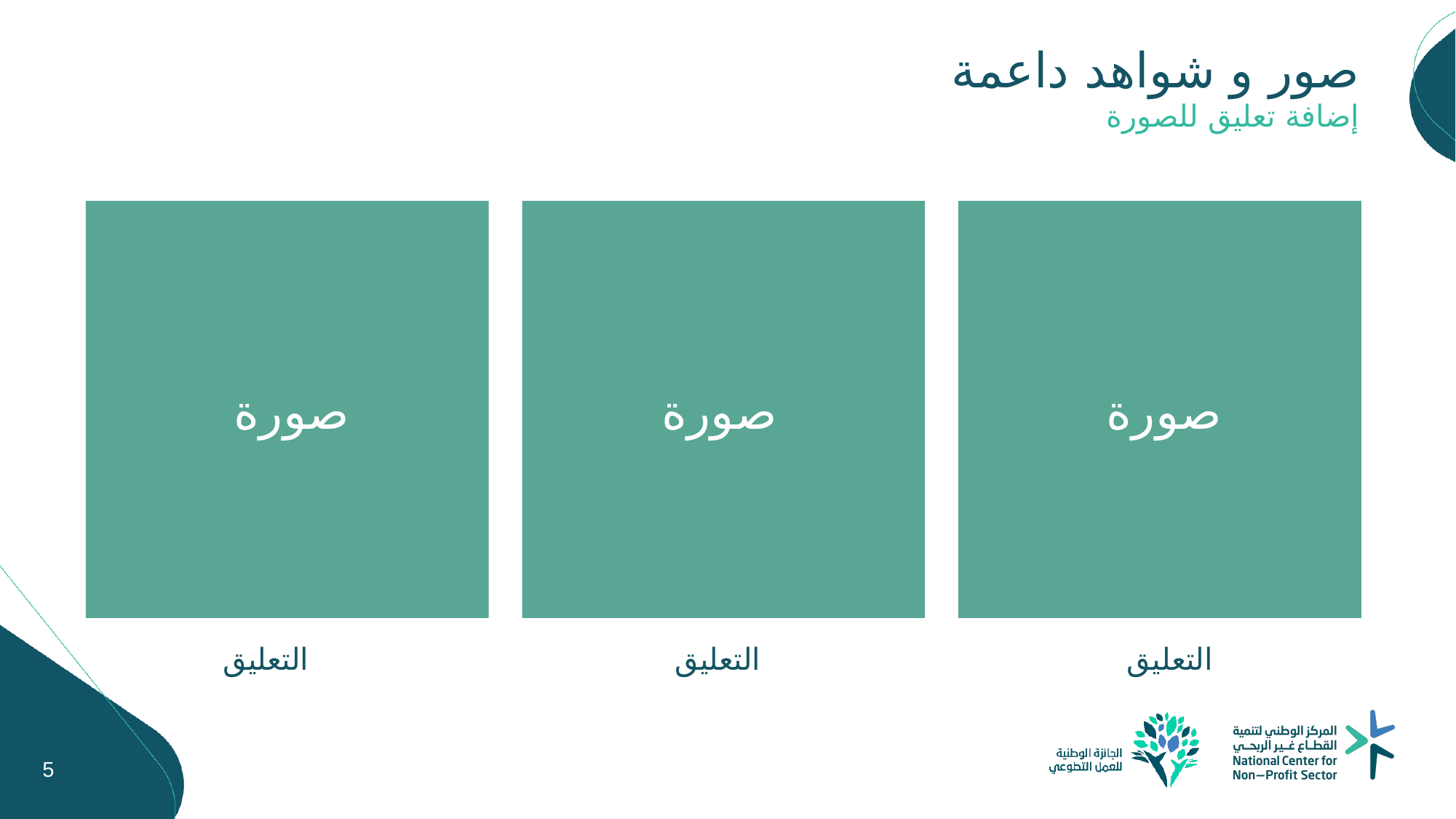

صور و شواهد داعمة
إضافة تعليق للصورة
صورة
صورة
صورة
التعليق
التعليق
التعليق